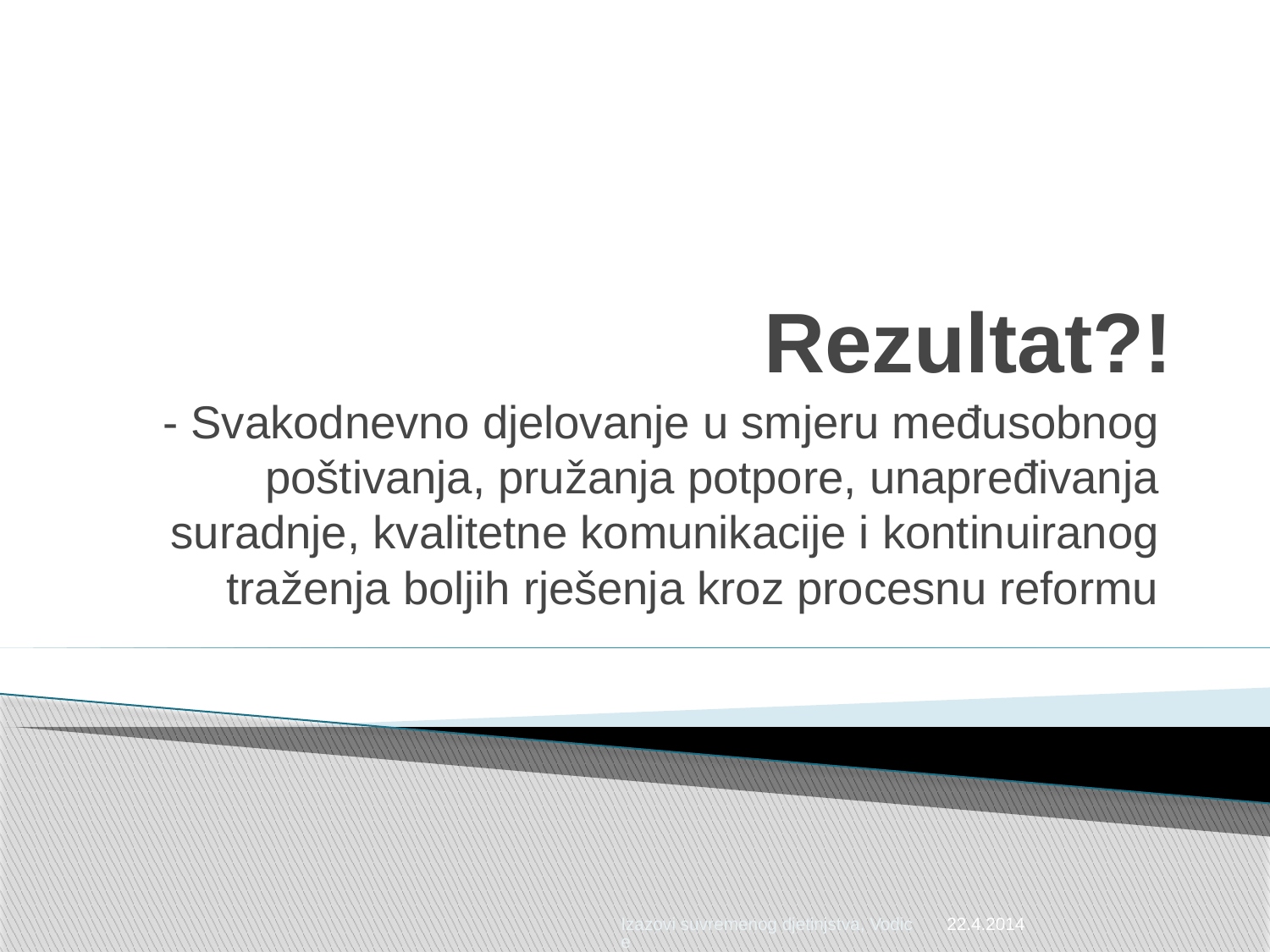

# Rezultat?!
- Svakodnevno djelovanje u smjeru međusobnog poštivanja, pružanja potpore, unapređivanja suradnje, kvalitetne komunikacije i kontinuiranog traženja boljih rješenja kroz procesnu reformu
Izazovi suvremenog djetinjstva, Vodice
22.4.2014